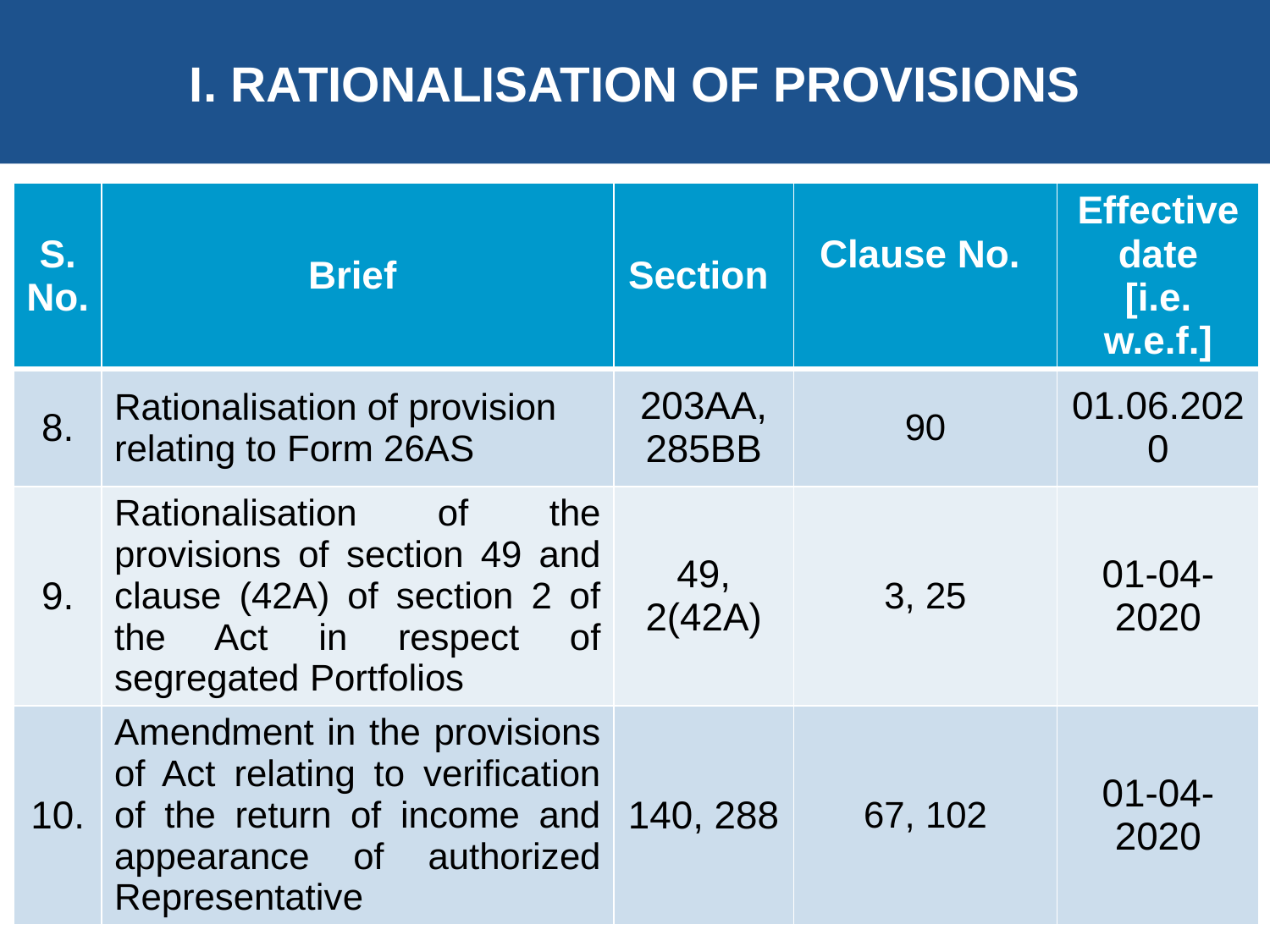

# I. RATIONALISATION OF PROVISIONS
| S. No. | Brief | Section | Clause No. | Effective date [i.e. w.e.f.] |
| --- | --- | --- | --- | --- |
| 8. | Rationalisation of provision relating to Form 26AS | 203AA, 285BB | 90 | 01.06.2020 |
| 9. | Rationalisation of the provisions of section 49 and clause (42A) of section 2 of the Act in respect of segregated Portfolios | 49, 2(42A) | 3, 25 | 01-04-2020 |
| 10. | Amendment in the provisions of Act relating to verification of the return of income and appearance of authorized Representative | 140, 288 | 67, 102 | 01-04-2020 |
161